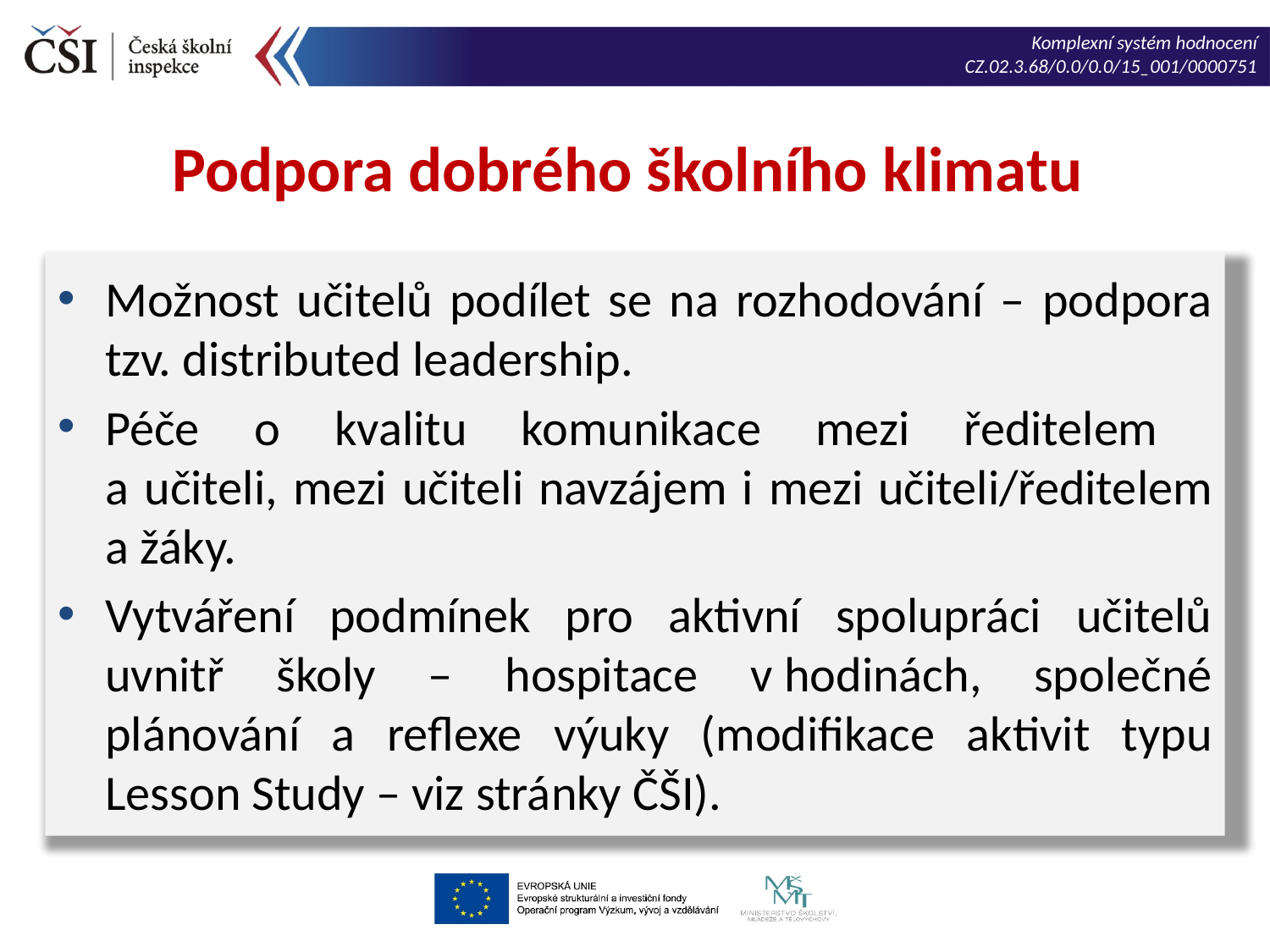

Podpora dobrého školního klimatu
Možnost učitelů podílet se na rozhodování – podpora tzv. distributed leadership.
Péče o kvalitu komunikace mezi ředitelem
a učiteli, mezi učiteli navzájem i mezi učiteli/ředitelem a žáky.
Vytváření podmínek pro aktivní spolupráci učitelů uvnitř školy – hospitace v hodinách, společné plánování a reflexe výuky (modifikace aktivit typu Lesson Study – viz stránky ČŠI).